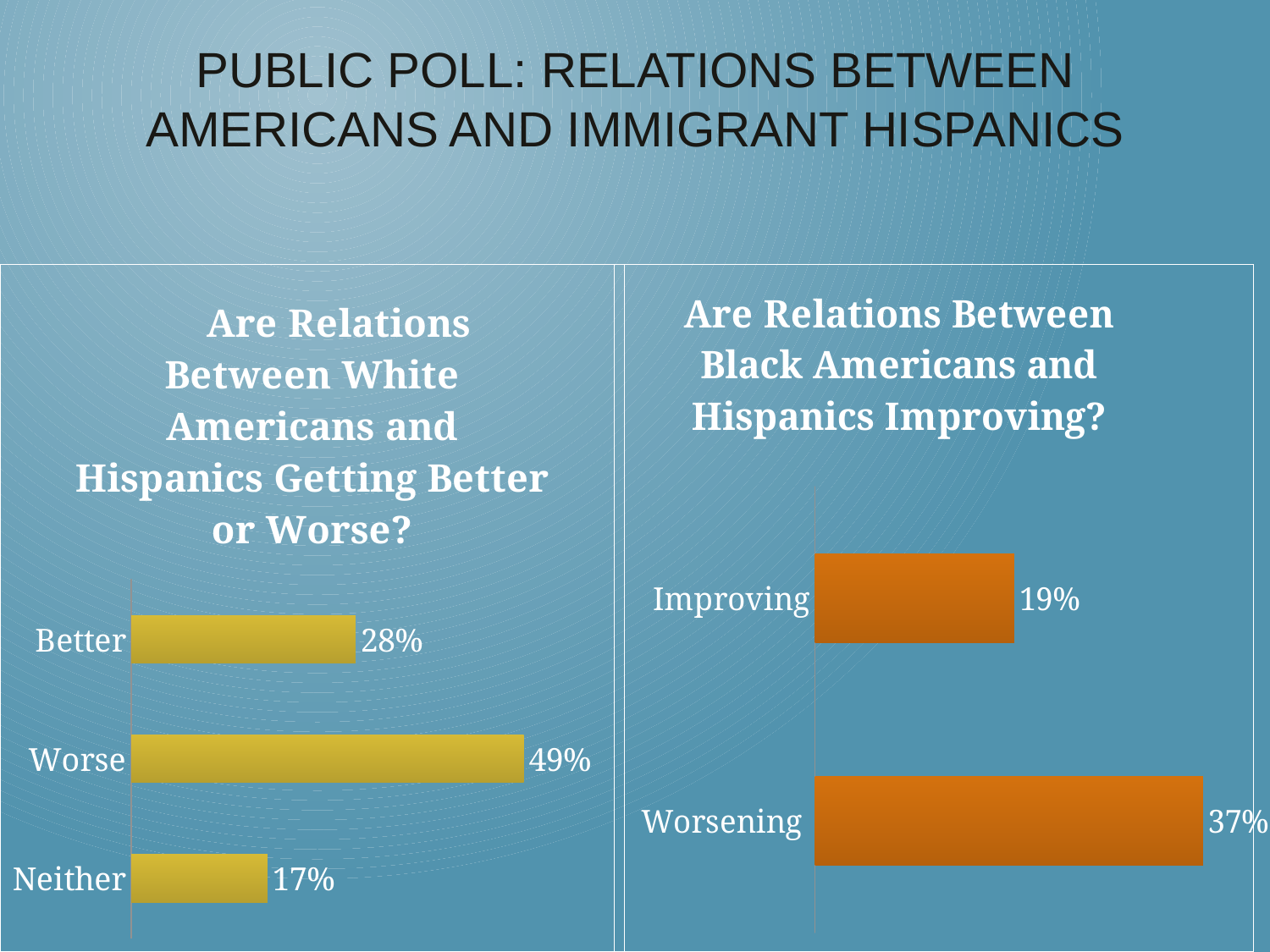

# Public Poll: Relations Between Americans and Immigrant Hispanics

### Chart: Are Relations Between Black Americans and Hispanics Improving?

| Category | Are Relations Between Black Americans and Hispanics Improving |
|---|---|
| Worsening  | 0.37 |
| Improving | 0.19 |

### Chart:      Are Relations Between White Americans and Hispanics Getting Better or Worse?

| Category | a.       Are relations between white Americans and Hispanics getting better or worse? |
|---|---|
| Neither | 0.17 |
| Worse | 0.49 |
| Better | 0.28 |